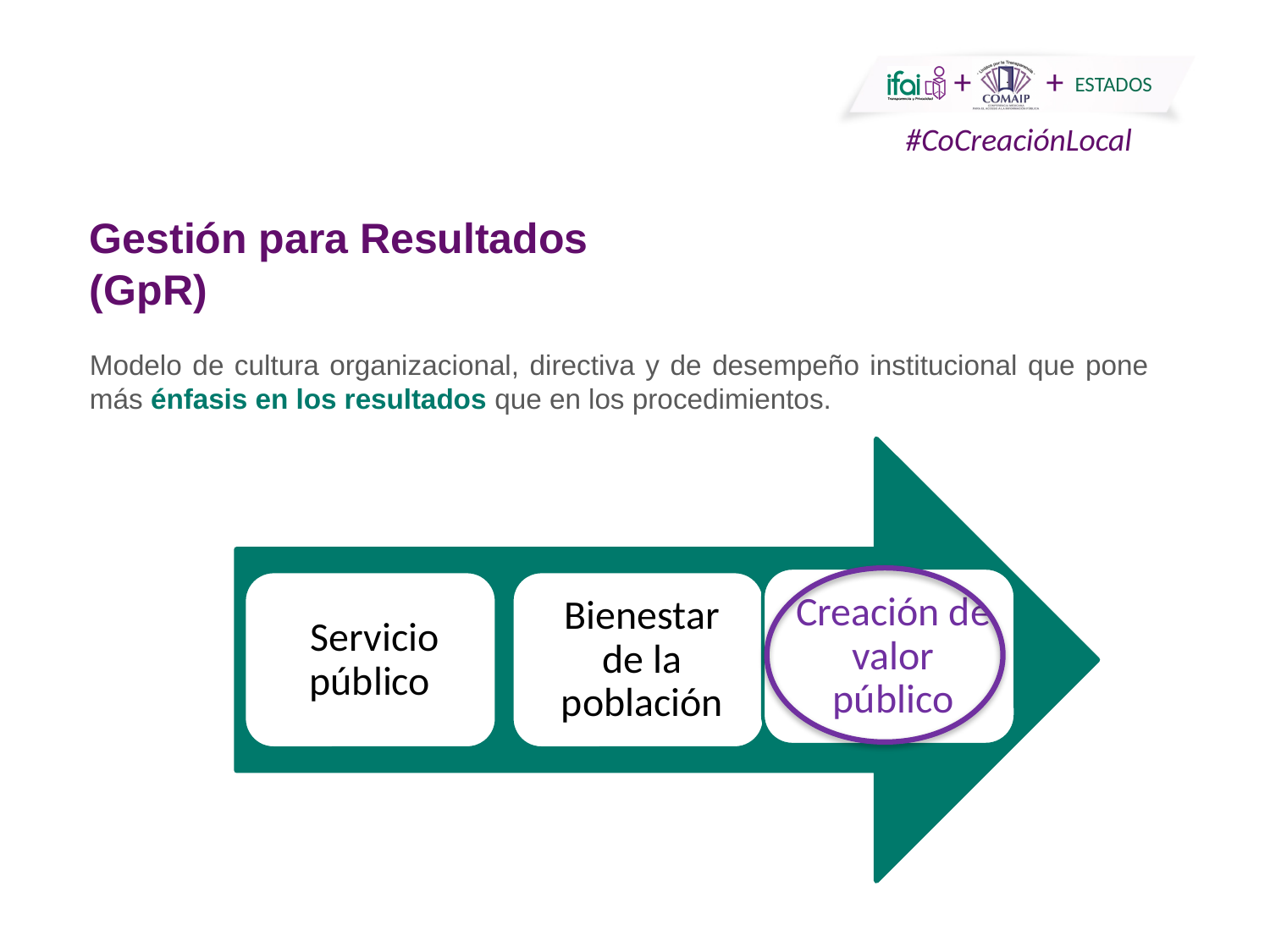

Gestión para Resultados (GpR)

Modelo de cultura organizacional, directiva y de desempeño institucional que pone más énfasis en los resultados que en los procedimientos.
Servicio público
Bienestar de la población
Creación de valor público